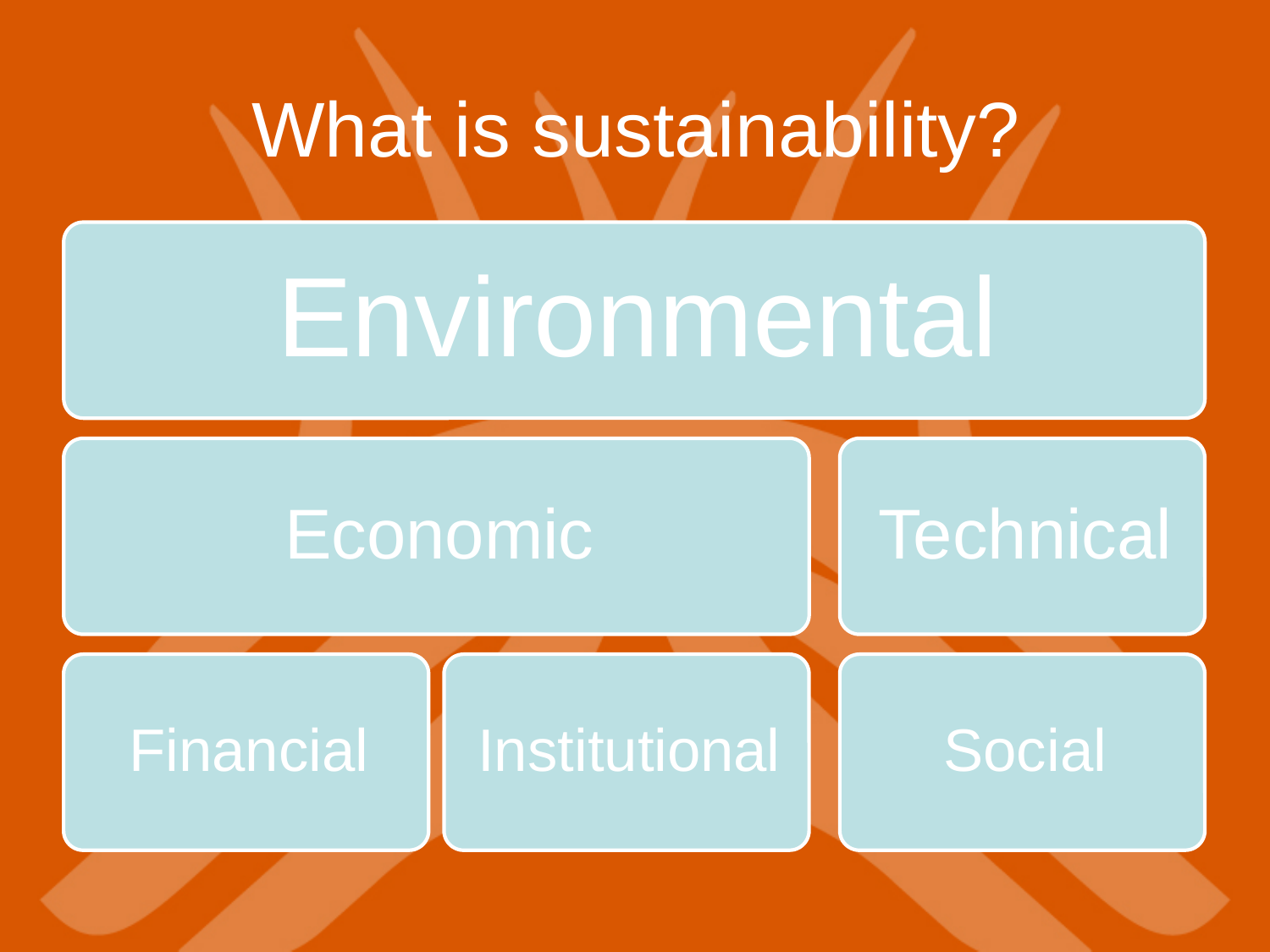

# What is sustainability?
Environmental
Economic
Financial
Institutional
Technical
Social